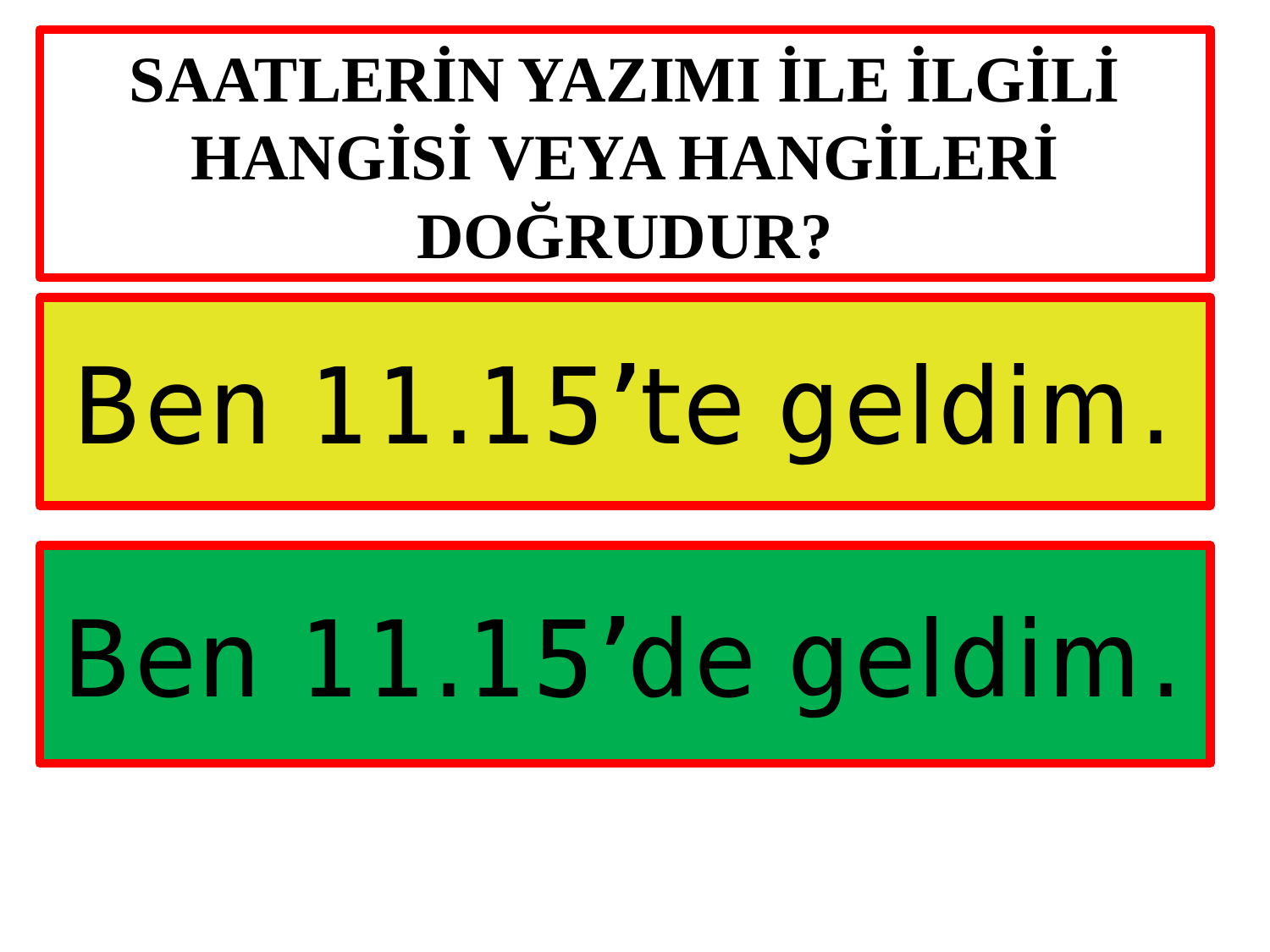

# Saatlerin yazIMI İLE İLGİLİ HANGİSİ VEYA HANGİLERİ DOĞRUDUR?
Ben 11.15’te geldim.
Ben 11.15’de geldim.